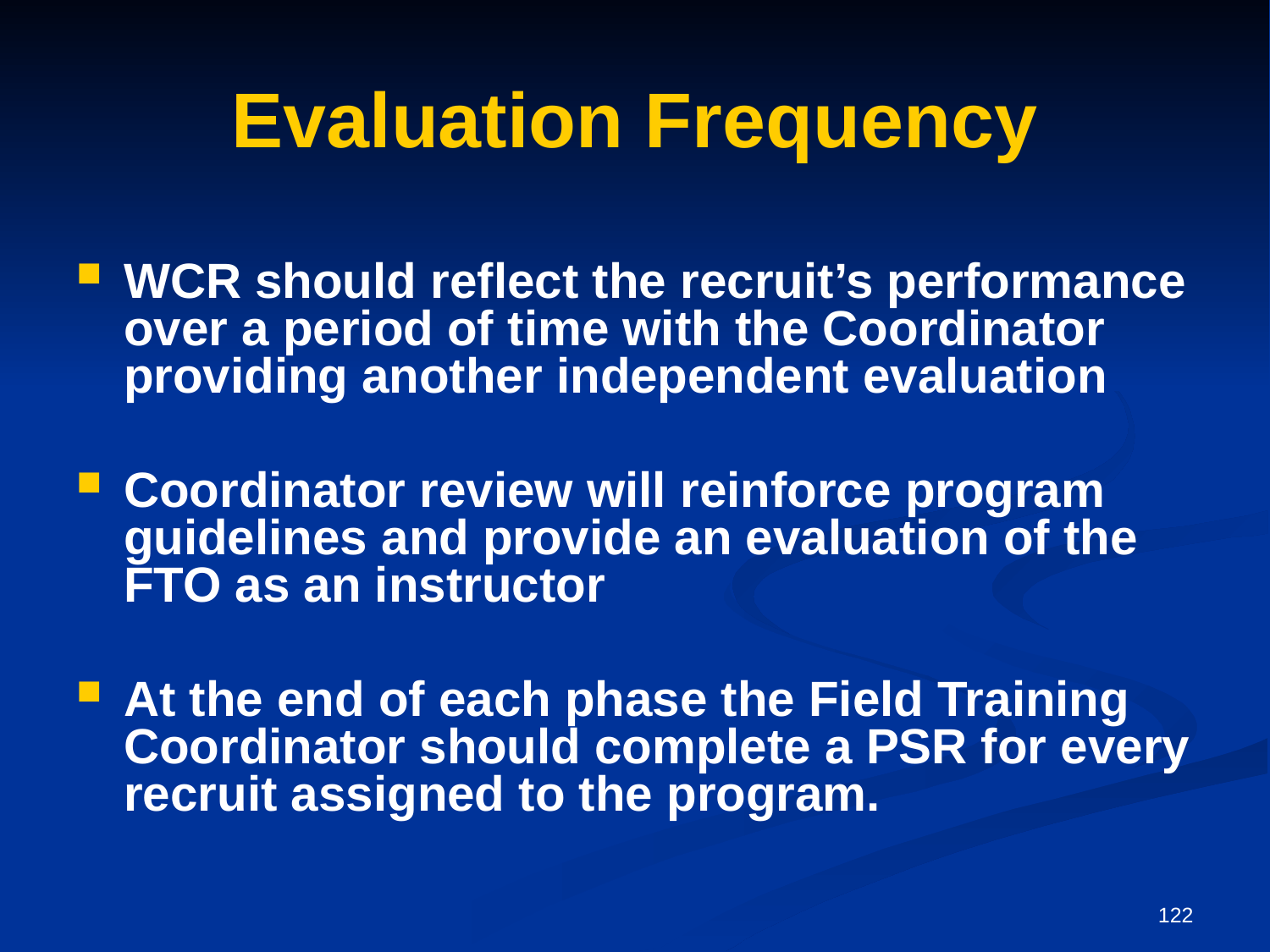

# Evaluation Frequency
WCR should reflect the recruit’s performance over a period of time with the Coordinator providing another independent evaluation

Coordinator review will reinforce program guidelines and provide an evaluation of the FTO as an instructor

At the end of each phase the Field Training Coordinator should complete a PSR for every recruit assigned to the program.
122